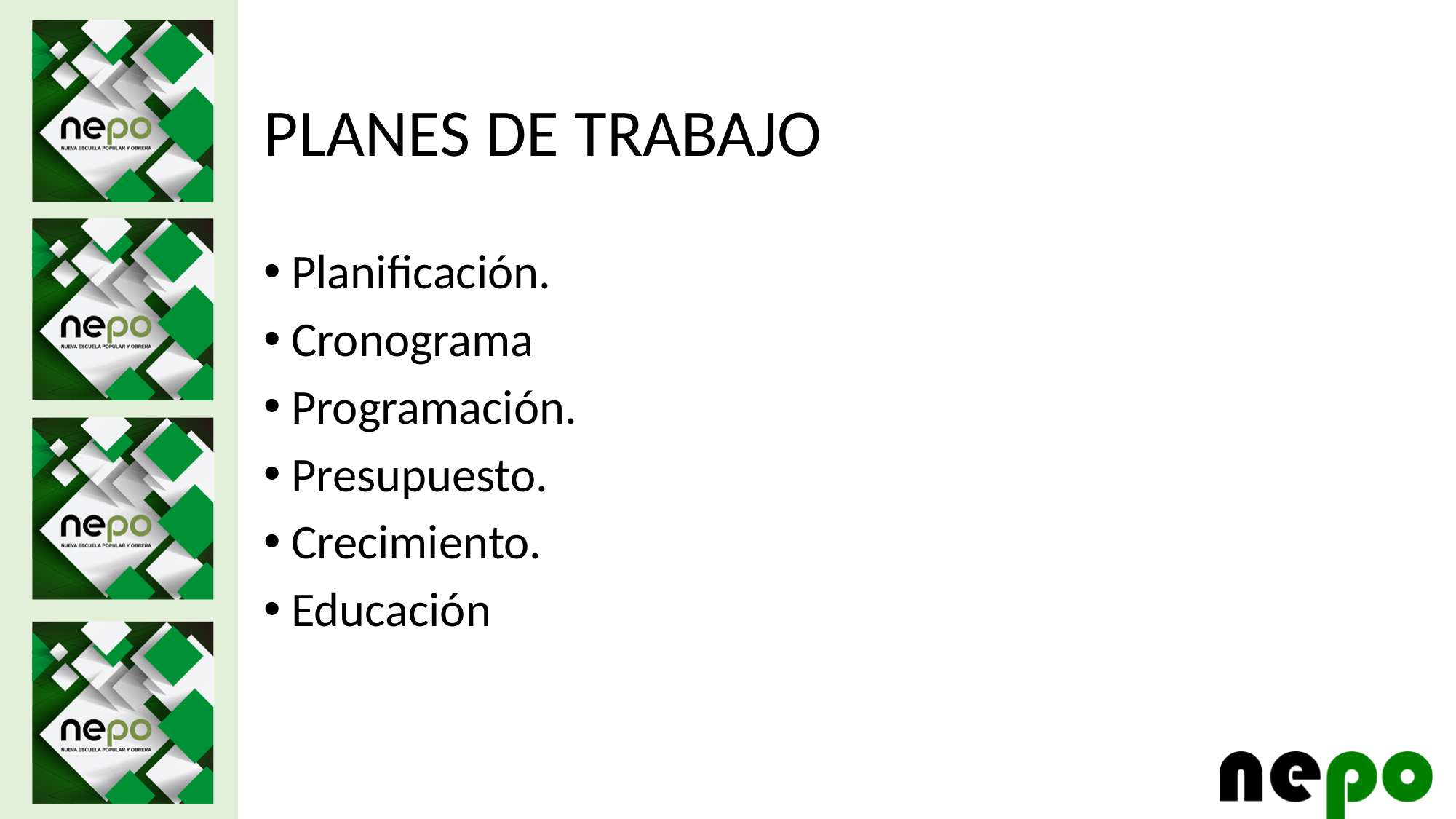

PLANES DE TRABAJO

Planificación.
Cronograma
Programación.
Presupuesto.
Crecimiento.
Educación